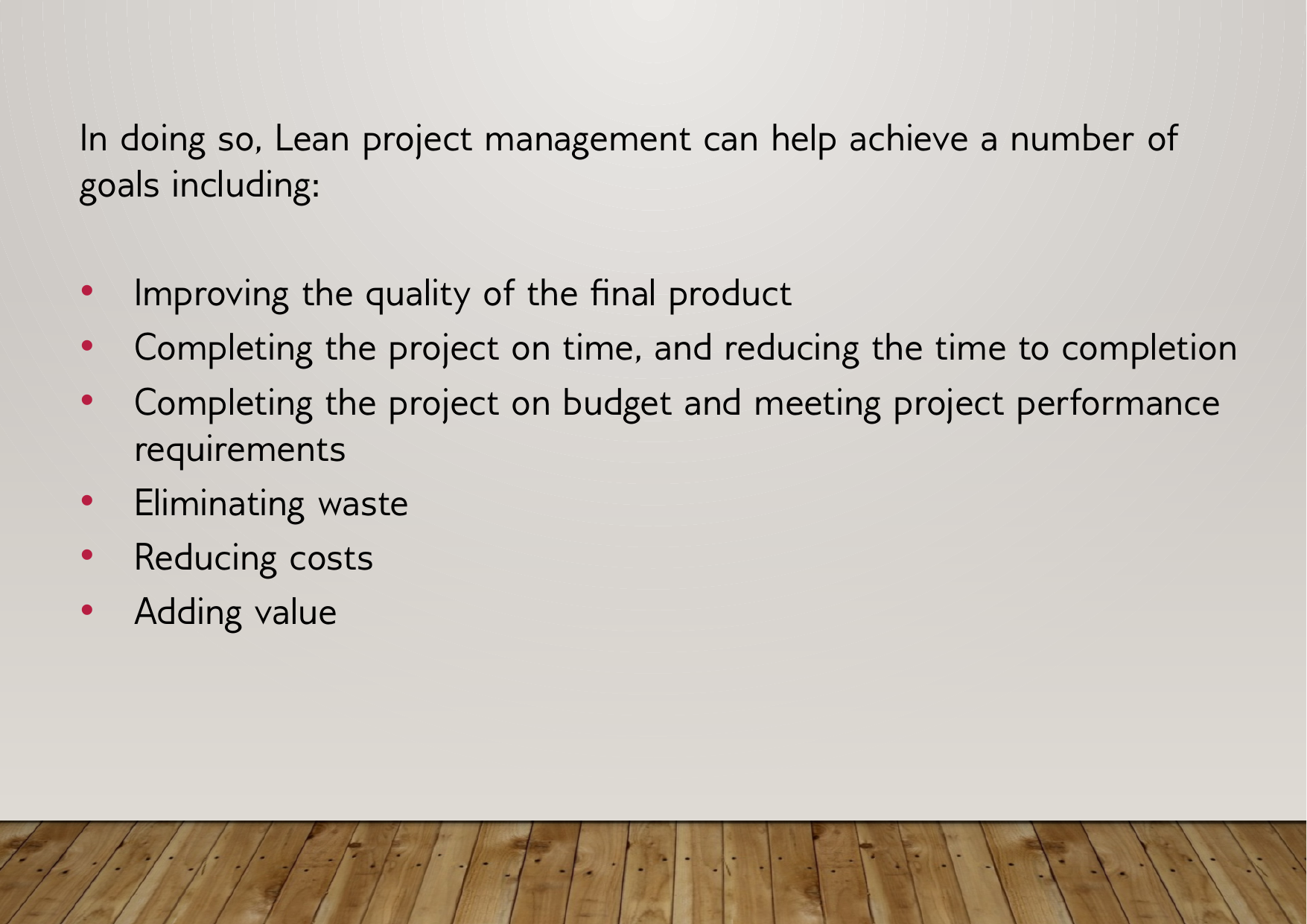

In doing so, Lean project management can help achieve a number of goals including:

Improving the quality of the final product
Completing the project on time, and reducing the time to completion
Completing the project on budget and meeting project performance requirements
Eliminating waste
Reducing costs
Adding value